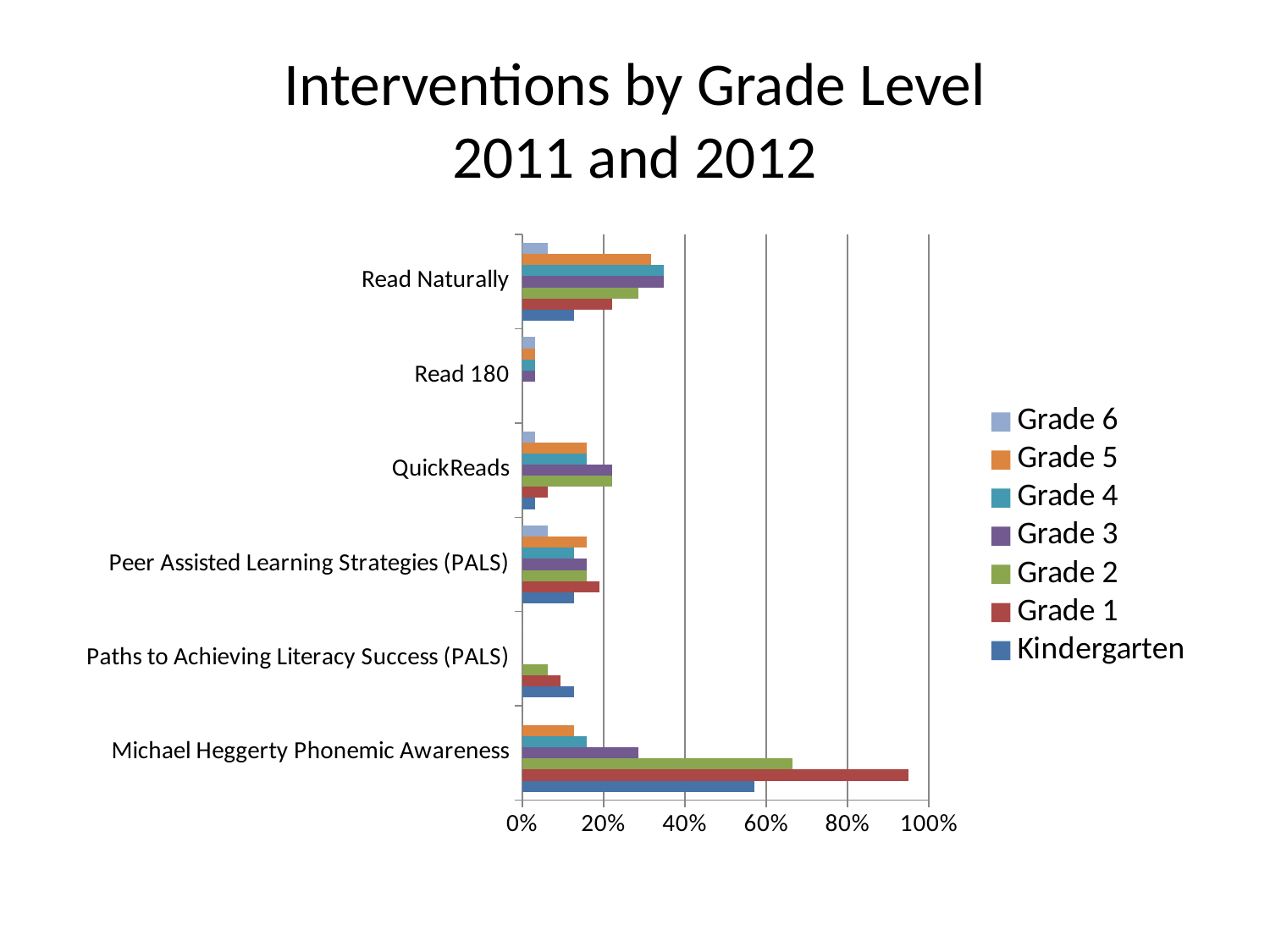

# Interventions by Grade Level 2011 and 2012

### Chart

| Category | Kindergarten | Grade 1 | Grade 2 | Grade 3 | Grade 4 | Grade 5 | Grade 6 |
|---|---|---|---|---|---|---|---|
| Michael Heggerty Phonemic Awareness | 0.570135746606335 | 0.950226244343893 | 0.665158371040724 | 0.285067873303168 | 0.158371040723982 | 0.126696832579186 | 0.0 |
| Paths to Achieving Literacy Success (PALS) | 0.126696832579186 | 0.0950226244343892 | 0.0633484162895928 | 0.0 | 0.0 | 0.0 | 0.0 |
| Peer Assisted Learning Strategies (PALS) | 0.126696832579186 | 0.190045248868778 | 0.158371040723982 | 0.158371040723982 | 0.126696832579186 | 0.158371040723982 | 0.0633484162895928 |
| QuickReads | 0.0316742081447964 | 0.0633484162895928 | 0.221719457013575 | 0.221719457013575 | 0.158371040723982 | 0.158371040723982 | 0.0316742081447964 |
| Read 180 | 0.0 | 0.0 | 0.0 | 0.0316742081447964 | 0.0316742081447964 | 0.0316742081447964 | 0.0316742081447964 |
| Read Naturally | 0.126696832579186 | 0.221719457013575 | 0.285067873303168 | 0.348416289592761 | 0.348416289592761 | 0.316742081447964 | 0.0633484162895928 |